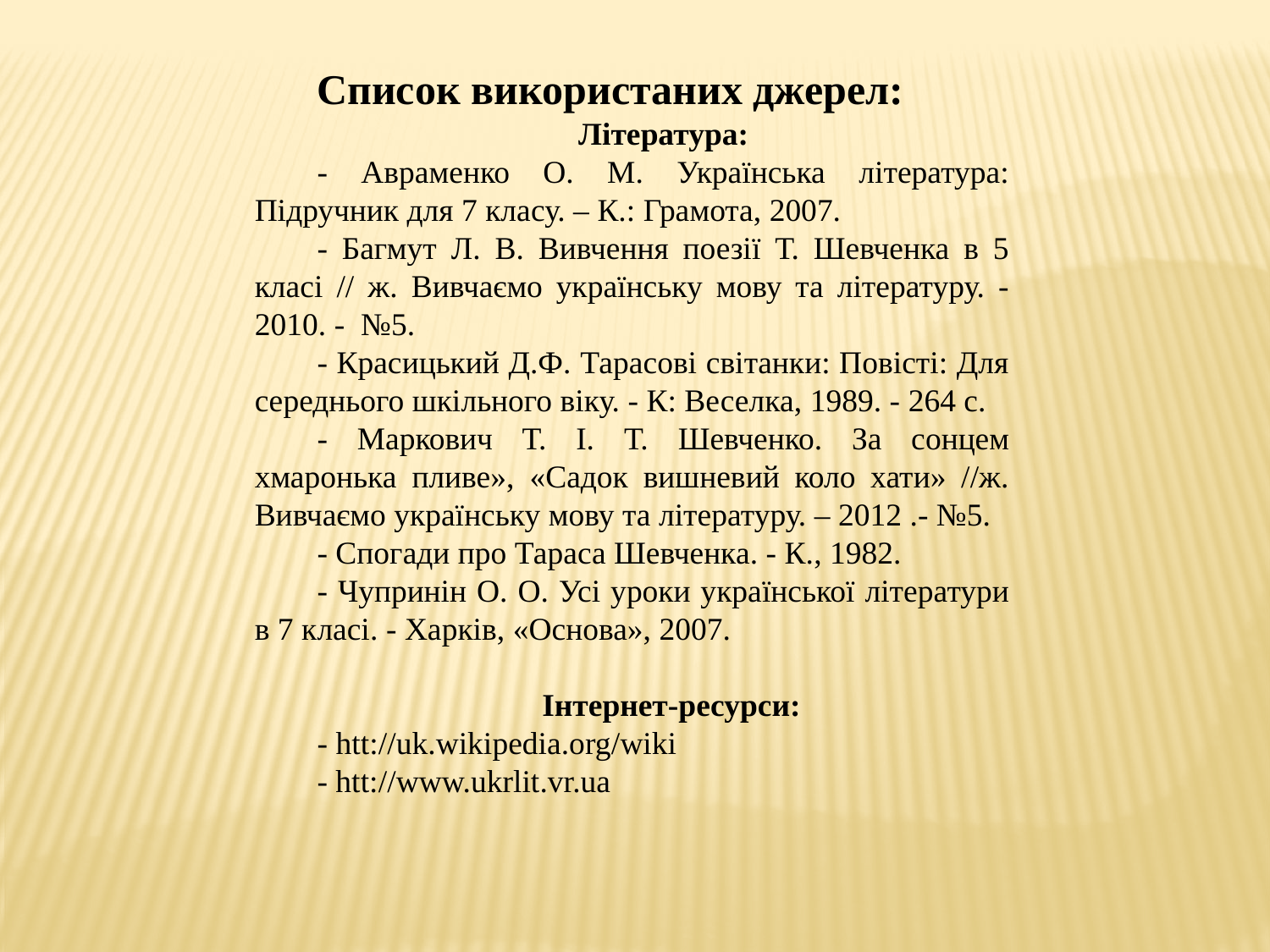

Список використаних джерел:
Література:
- Авраменко О. М. Українська література: Підручник для 7 класу. – К.: Грамота, 2007.
- Багмут Л. В. Вивчення поезії Т. Шевченка в 5 класі // ж. Вивчаємо українську мову та літературу. - 2010. -  №5.
- Красицький Д.Ф. Тарасові світанки: Повісті: Для середнього шкільного віку. - К: Веселка, 1989. - 264 с.
- Маркович Т. І. Т. Шевченко. За сонцем хмаронька пливе», «Садок вишневий коло хати» //ж. Вивчаємо українську мову та літературу. – 2012 .- №5.
- Спогади про Тараса Шевченка. - К., 1982.
- Чупринін О. О. Усі уроки української літератури в 7 класі. - Харків, «Основа», 2007.

  Інтернет-ресурси:
- htt://uk.wikipedia.org/wiki
- htt://www.ukrlit.vr.ua